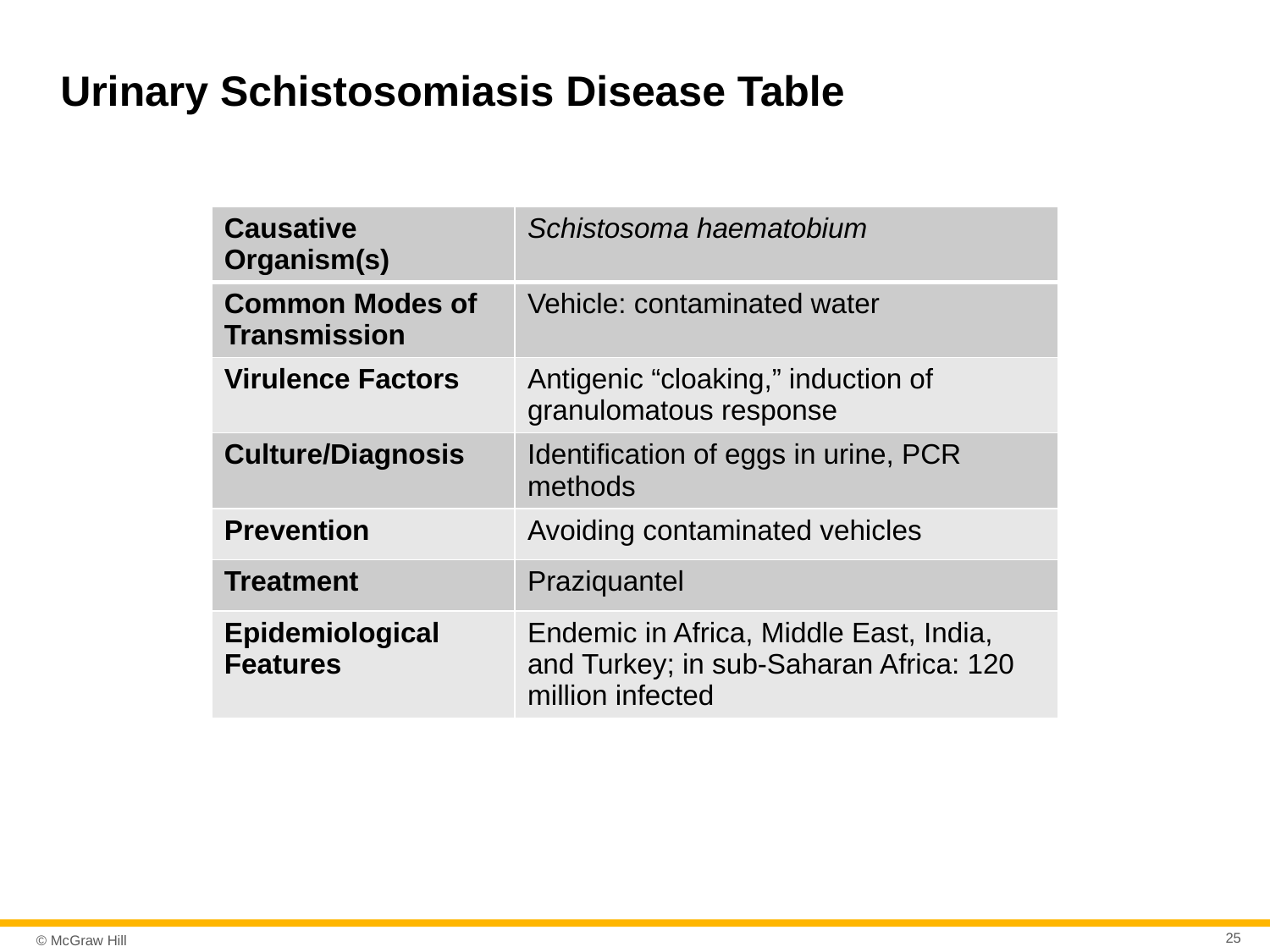

# Urinary Schistosomiasis Disease Table
| Causative Organism(s) | Schistosoma haematobium |
| --- | --- |
| Common Modes of Transmission | Vehicle: contaminated water |
| Virulence Factors | Antigenic “cloaking,” induction of granulomatous response |
| Culture/Diagnosis | Identification of eggs in urine, PCR methods |
| Prevention | Avoiding contaminated vehicles |
| Treatment | Praziquantel |
| Epidemiological Features | Endemic in Africa, Middle East, India, and Turkey; in sub-Saharan Africa: 120 million infected |